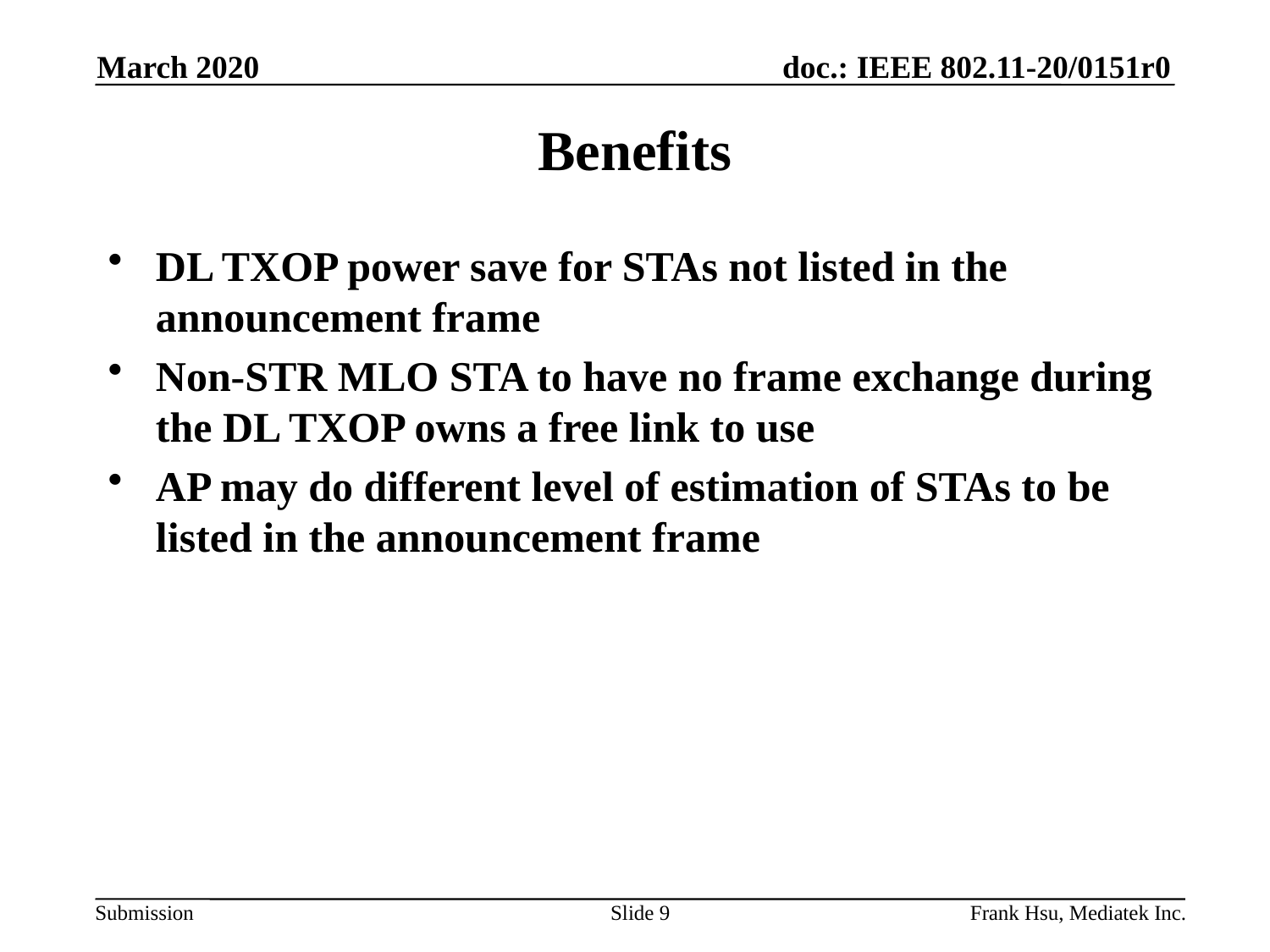

March 2020
# Benefits
DL TXOP power save for STAs not listed in the announcement frame
Non-STR MLO STA to have no frame exchange during the DL TXOP owns a free link to use
AP may do different level of estimation of STAs to be listed in the announcement frame

Slide 9
Frank Hsu, Mediatek Inc.